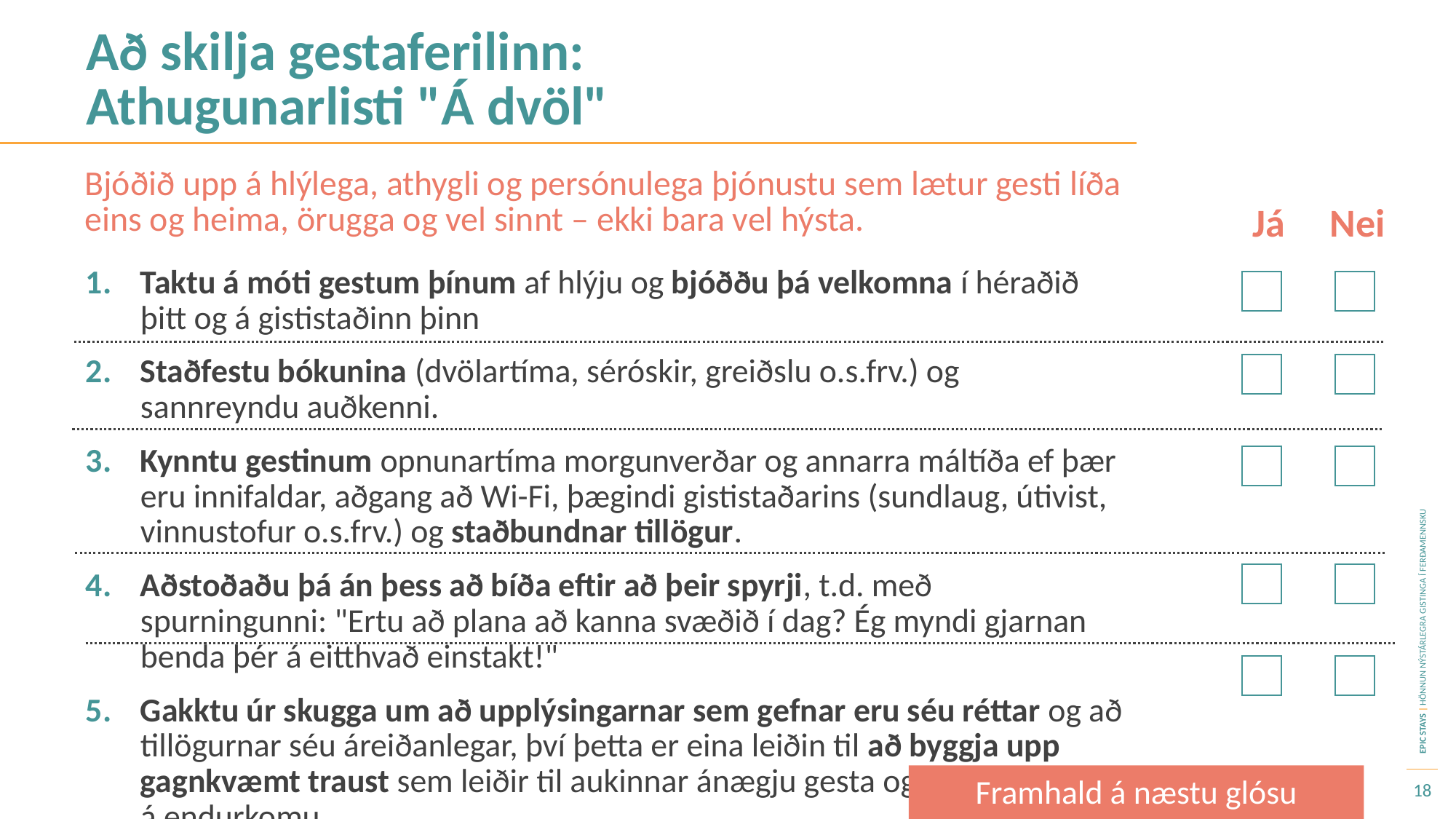

Að skilja gestaferilinn: Athugunarlisti "Á dvöl"

Bjóðið upp á hlýlega, athygli og persónulega þjónustu sem lætur gesti líða eins og heima, örugga og vel sinnt – ekki bara vel hýsta.

Já     Nei

Taktu á móti gestum þínum af hlýju og bjóððu þá velkomna í héraðið þitt og á gististaðinn þinn
Staðfestu bókunina (dvölartíma, séróskir, greiðslu o.s.frv.) og sannreyndu auðkenni.
Kynntu gestinum opnunartíma morgunverðar og annarra máltíða ef þær eru innifaldar, aðgang að Wi-Fi, þægindi gististaðarins (sundlaug, útivist, vinnustofur o.s.frv.) og staðbundnar tillögur.
Aðstoðaðu þá án þess að bíða eftir að þeir spyrji, t.d. með spurningunni: "Ertu að plana að kanna svæðið í dag? Ég myndi gjarnan benda þér á eitthvað einstakt!"
Gakktu úr skugga um að upplýsingarnar sem gefnar eru séu réttar og að tillögurnar séu áreiðanlegar, því þetta er eina leiðin til að byggja upp gagnkvæmt traust sem leiðir til aukinnar ánægju gesta og eykur líkurnar á endurkomu.

Framhald á næstu glósu

18